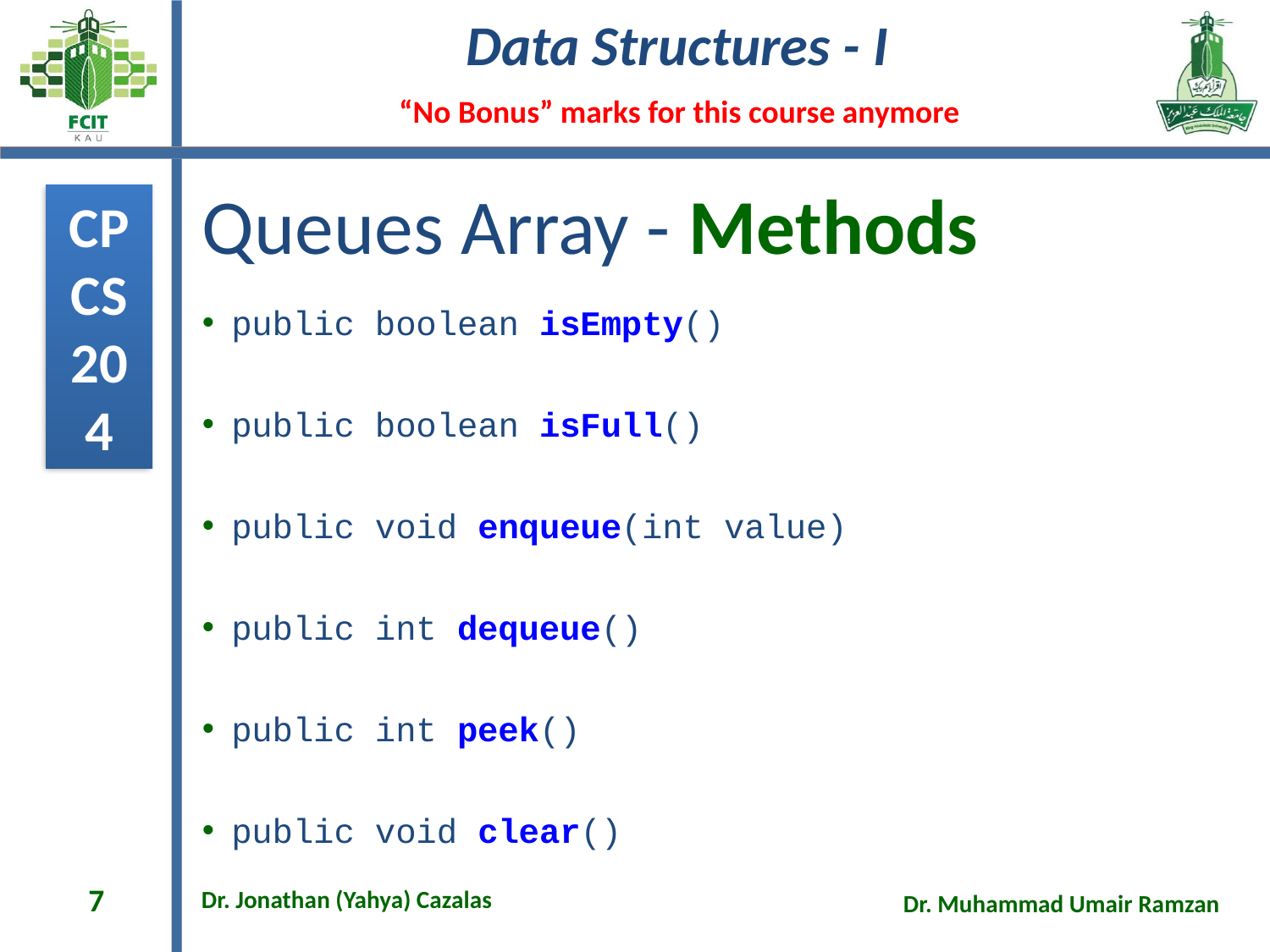

# Queues Array - Methods
public boolean isEmpty()

public boolean isFull()

public void enqueue(int value)

public int dequeue()

public int peek()

public void clear()

7